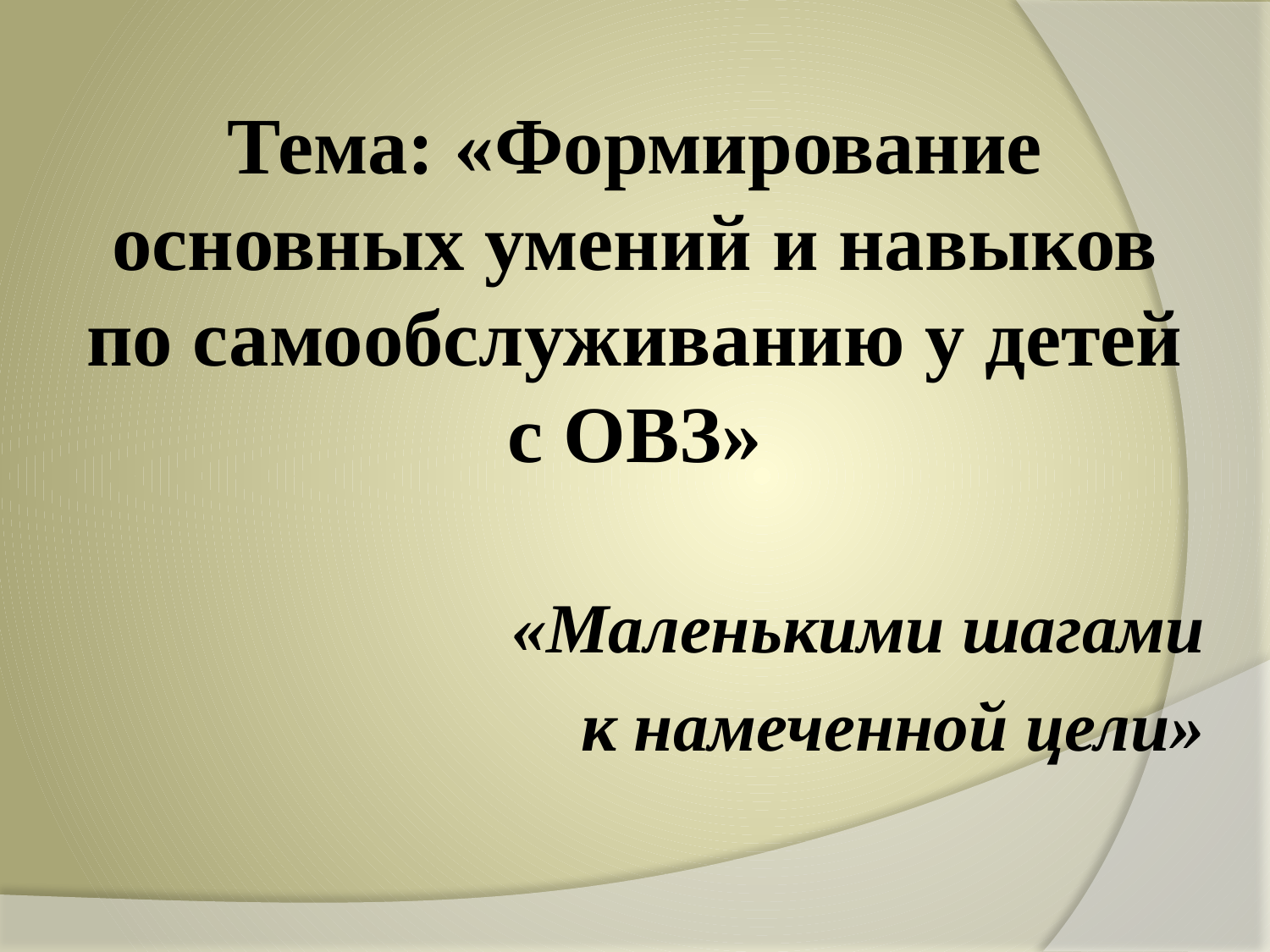

# Тема: «Формирование основных умений и навыков по самообслуживанию у детей с ОВЗ»
«Маленькими шагами
к намеченной цели»